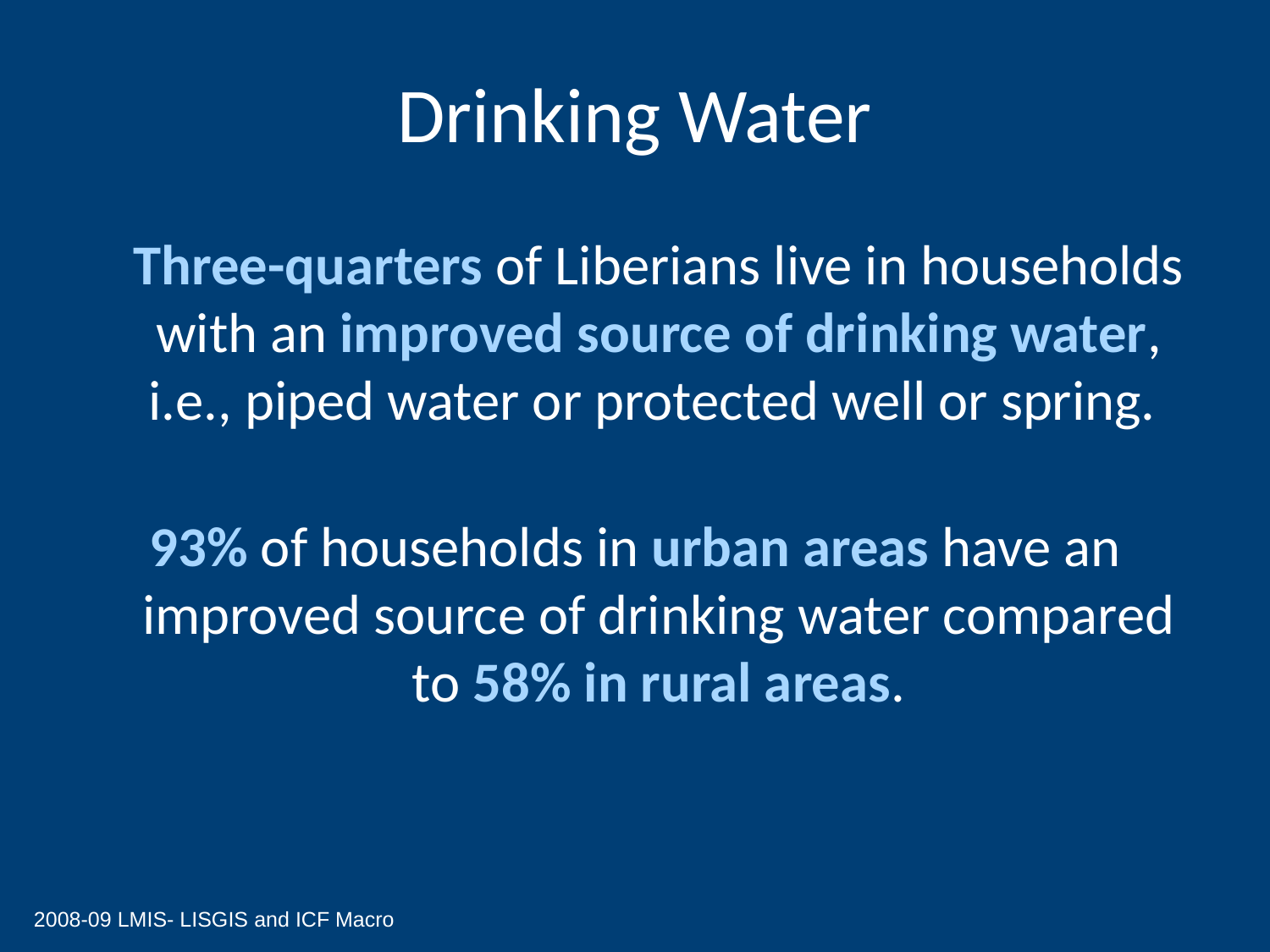

# Drinking Water
	Three-quarters of Liberians live in households with an improved source of drinking water, i.e., piped water or protected well or spring.
93% of households in urban areas have an improved source of drinking water compared to 58% in rural areas.
2008-09 LMIS- LISGIS and ICF Macro